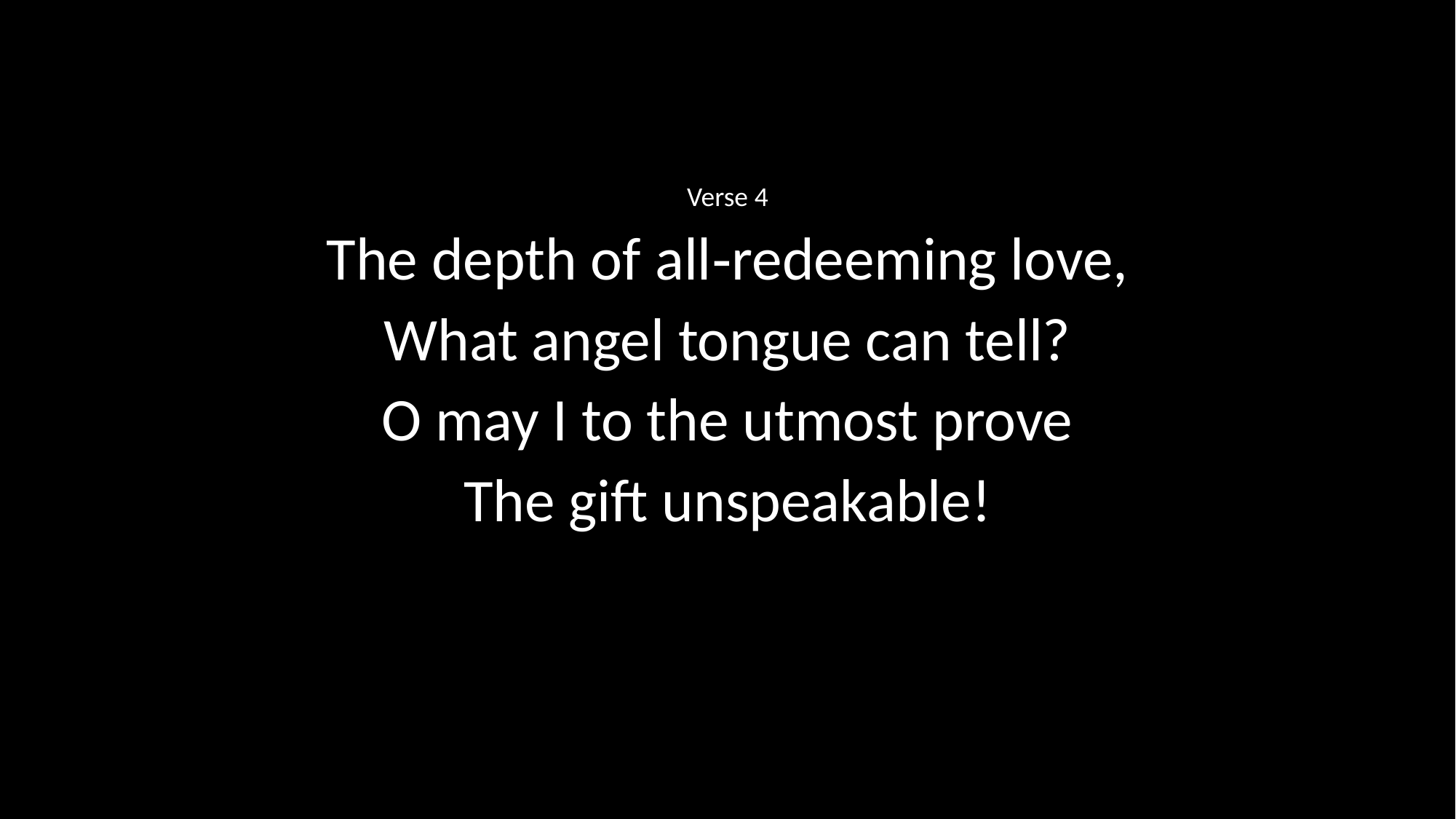

Verse 4
The depth of all‑redeeming love,
What angel tongue can tell?
O may I to the utmost prove
The gift unspeakable!